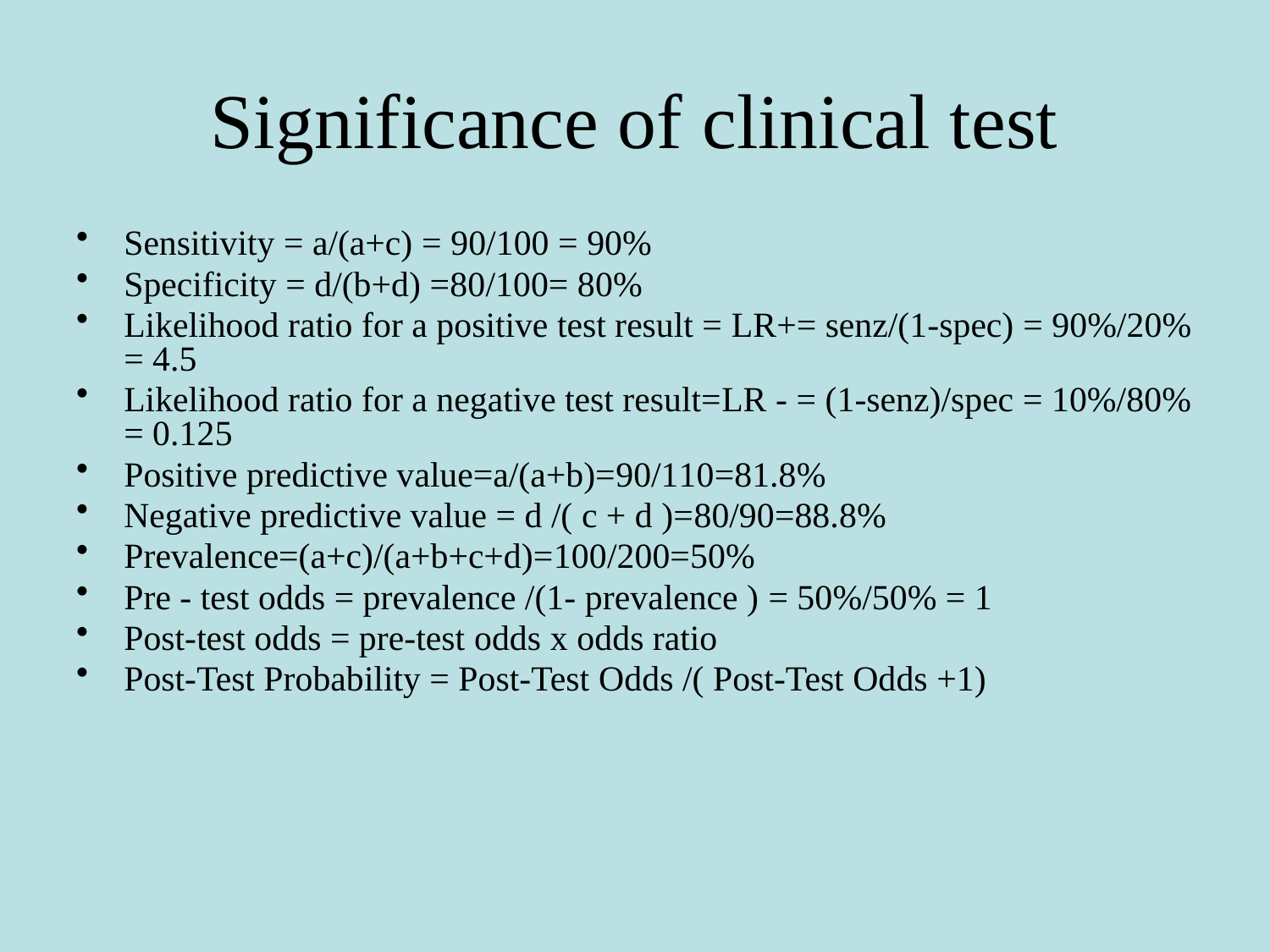

# Significance of clinical test
Sensitivity = a/(a+c) = 90/100 = 90%
Specificity = d/(b+d) =80/100= 80%
Likelihood ratio for a positive test result = LR+= senz/(1-spec) = 90%/20% = 4.5
Likelihood ratio for a negative test result=LR - = (1-senz)/spec = 10%/80% = 0.125
Positive predictive value=a/(a+b)=90/110=81.8%
Negative predictive value = d /( c + d )=80/90=88.8%
Prevalence=(a+c)/(a+b+c+d)=100/200=50%
Pre - test odds = prevalence /(1- prevalence ) = 50%/50% = 1
Post-test odds = pre-test odds x odds ratio
Post-Test Probability = Post-Test Odds /( Post-Test Odds +1)